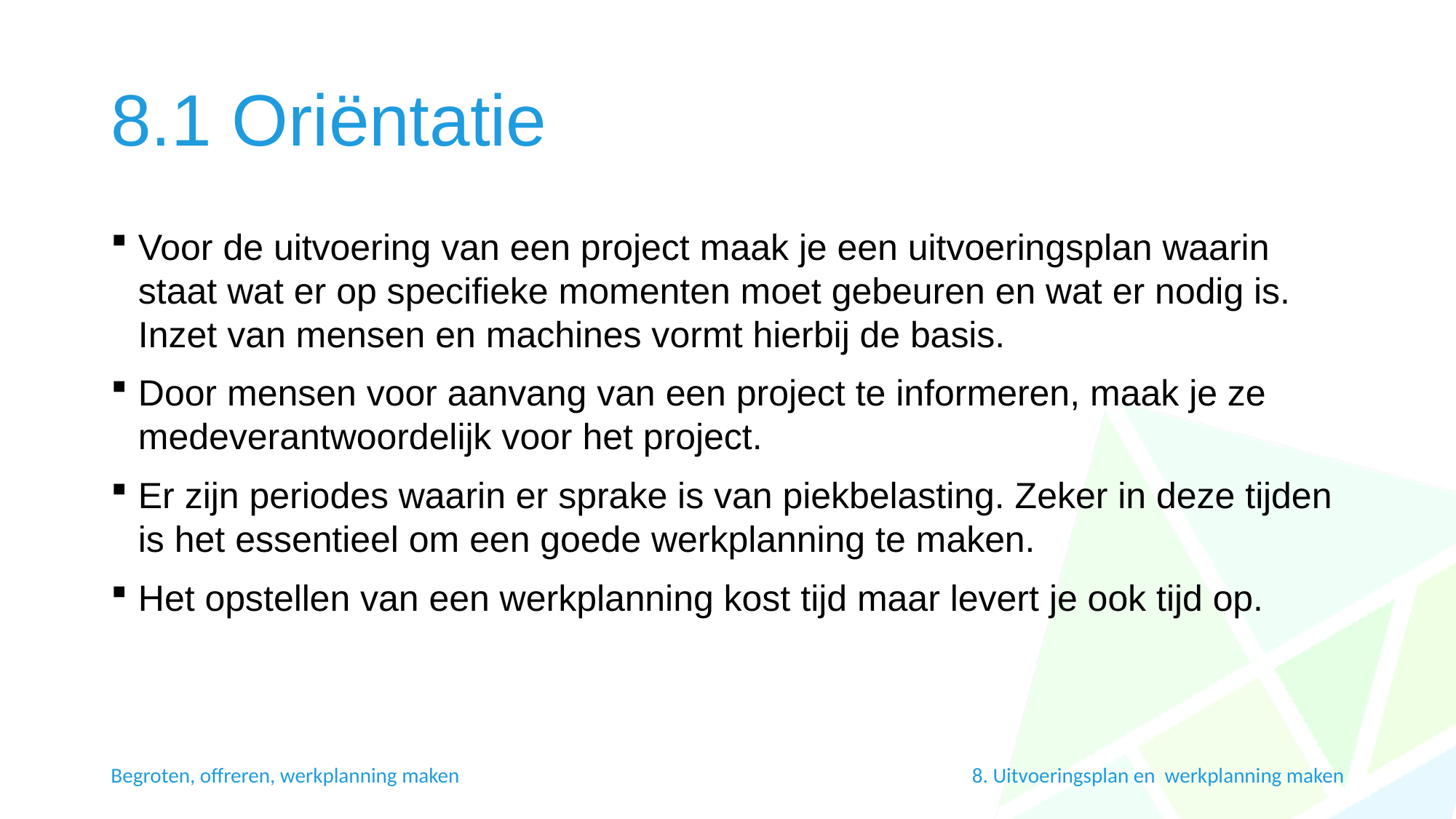

# 8.1 Oriëntatie
Voor de uitvoering van een project maak je een uitvoeringsplan waarin staat wat er op specifieke momenten moet gebeuren en wat er nodig is. Inzet van mensen en machines vormt hierbij de basis.
Door mensen voor aanvang van een project te informeren, maak je ze medeverantwoordelijk voor het project.
Er zijn periodes waarin er sprake is van piekbelasting. Zeker in deze tijden is het essentieel om een goede werkplanning te maken.
Het opstellen van een werkplanning kost tijd maar levert je ook tijd op.
Begroten, offreren, werkplanning maken
8. Uitvoeringsplan en  werkplanning maken